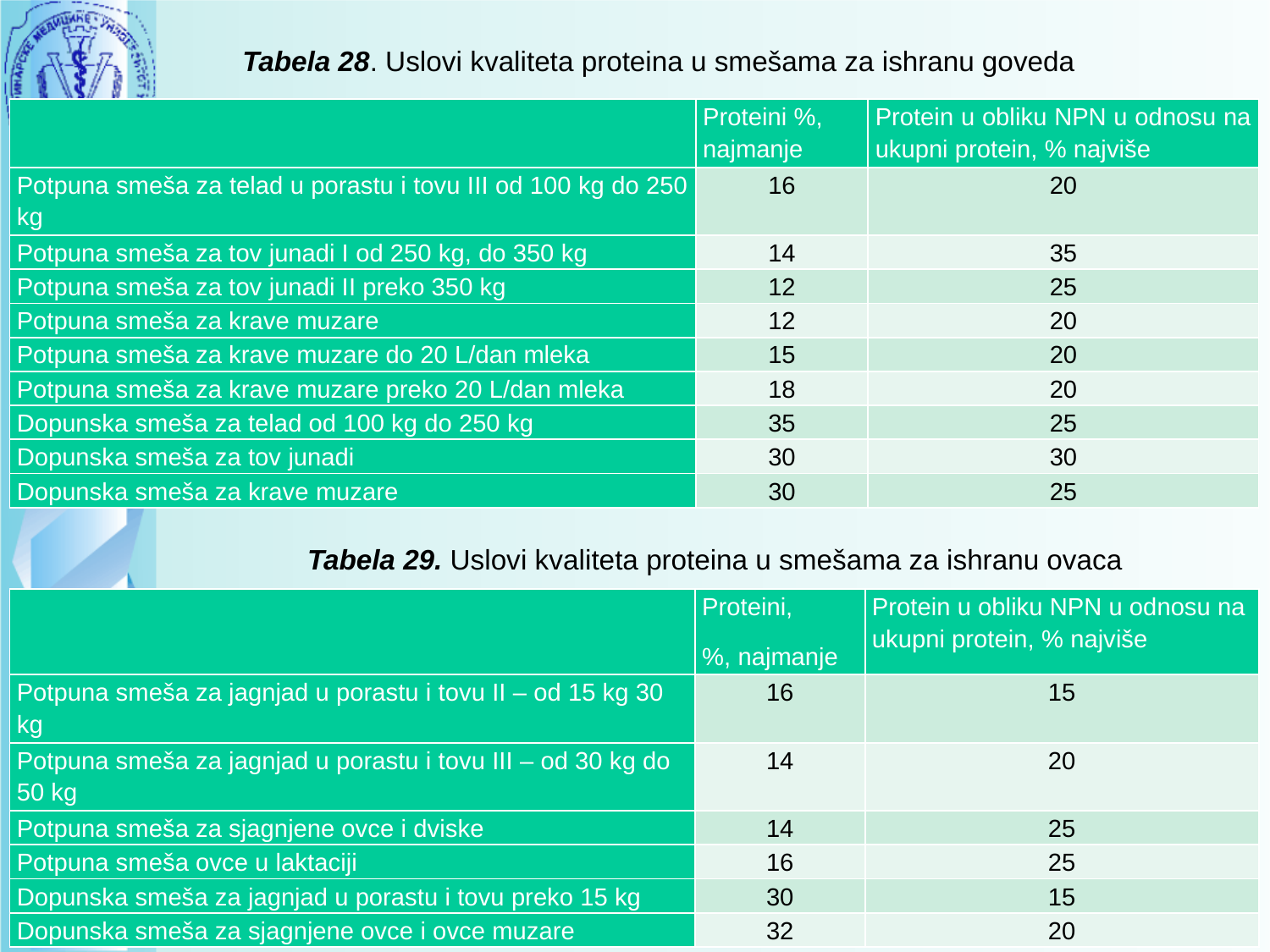

Tabela 28. Uslovi kvaliteta proteina u smešama za ishranu goveda
|  | Proteini %, najmanje | Protein u obliku NPN u odnosu na ukupni protein, % najviše |
| --- | --- | --- |
| Potpuna smeša za telad u porastu i tovu III od 100 kg do 250 kg | 16 | 20 |
| Potpuna smeša za tov junadi I od 250 kg, do 350 kg | 14 | 35 |
| Potpuna smeša za tov junadi II preko 350 kg | 12 | 25 |
| Potpuna smeša za krave muzare | 12 | 20 |
| Potpuna smeša za krave muzare do 20 L/dan mleka | 15 | 20 |
| Potpuna smeša za krave muzare preko 20 L/dan mleka | 18 | 20 |
| Dopunska smeša za telad od 100 kg do 250 kg | 35 | 25 |
| Dopunska smeša za tov junadi | 30 | 30 |
| Dopunska smeša za krave muzare | 30 | 25 |
Tabela 29. Uslovi kvaliteta proteina u smešama za ishranu ovaca
|  | Proteini, %, najmanje | Protein u obliku NPN u odnosu na ukupni protein, % najviše |
| --- | --- | --- |
| Potpuna smeša za jagnjad u porastu i tovu II – od 15 kg 30 kg | 16 | 15 |
| Potpuna smeša za jagnjad u porastu i tovu III – od 30 kg do 50 kg | 14 | 20 |
| Potpuna smeša za sjagnjene ovce i dviske | 14 | 25 |
| Potpuna smeša ovce u laktaciji | 16 | 25 |
| Dopunska smeša za jagnjad u porastu i tovu preko 15 kg | 30 | 15 |
| Dopunska smeša za sjagnjene ovce i ovce muzare | 32 | 20 |